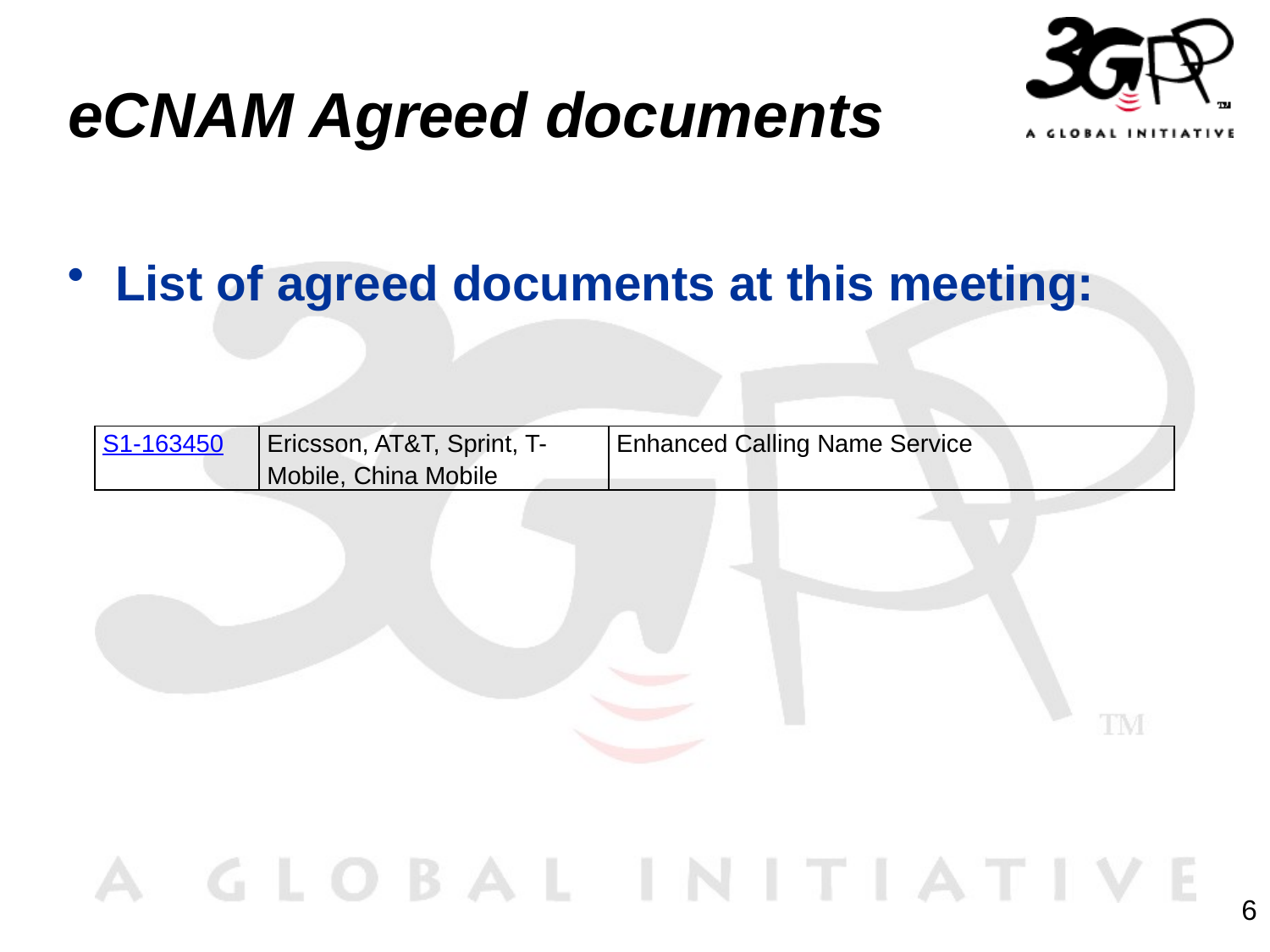

# eCNAM Agreed documents

List of agreed documents at this meeting:

| S1-163450 | Ericsson, AT&T, Sprint, T-Mobile, China Mobile | Enhanced Calling Name Service |
| --- | --- | --- |
6